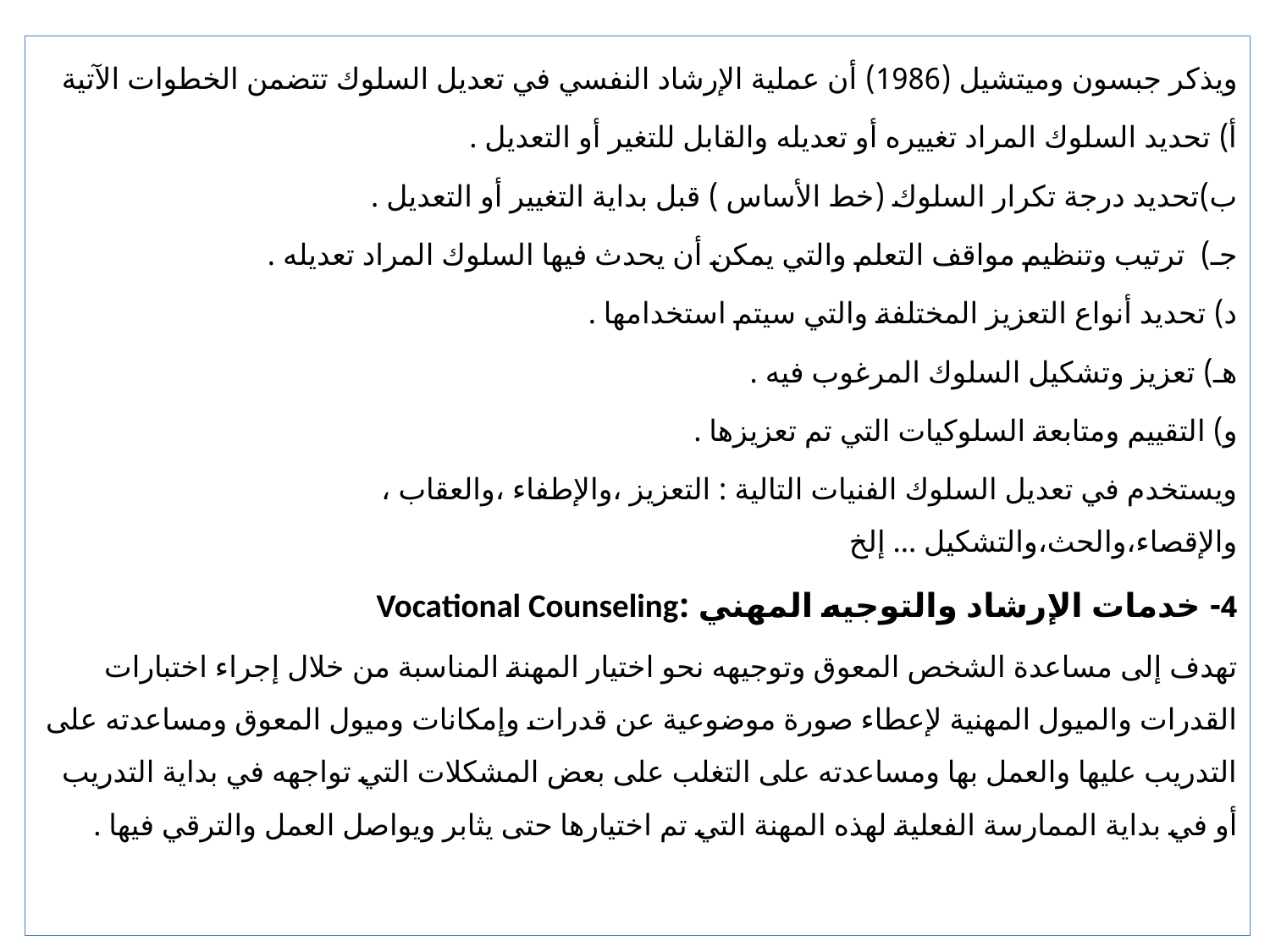

ويذكر جبسون وميتشيل (1986) أن عملية الإرشاد النفسي في تعديل السلوك تتضمن الخطوات الآتية
أ) تحديد السلوك المراد تغييره أو تعديله والقابل للتغير أو التعديل .
ب)تحديد درجة تكرار السلوك (خط الأساس ) قبل بداية التغيير أو التعديل .
جـ)  ترتيب وتنظيم مواقف التعلم والتي يمكن أن يحدث فيها السلوك المراد تعديله .
د) تحديد أنواع التعزيز المختلفة والتي سيتم استخدامها .
هـ) تعزيز وتشكيل السلوك المرغوب فيه .
و) التقييم ومتابعة السلوكيات التي تم تعزيزها .
ويستخدم في تعديل السلوك الفنيات التالية : التعزيز ،والإطفاء ،والعقاب ، والإقصاء،والحث،والتشكيل ... إلخ
4- خدمات الإرشاد والتوجيه المهني :Vocational Counseling
تهدف إلى مساعدة الشخص المعوق وتوجيهه نحو اختيار المهنة المناسبة من خلال إجراء اختبارات القدرات والميول المهنية لإعطاء صورة موضوعية عن قدرات وإمكانات وميول المعوق ومساعدته على التدريب عليها والعمل بها ومساعدته على التغلب على بعض المشكلات التي تواجهه في بداية التدريب أو في بداية الممارسة الفعلية لهذه المهنة التي تم اختيارها حتى يثابر ويواصل العمل والترقي فيها .